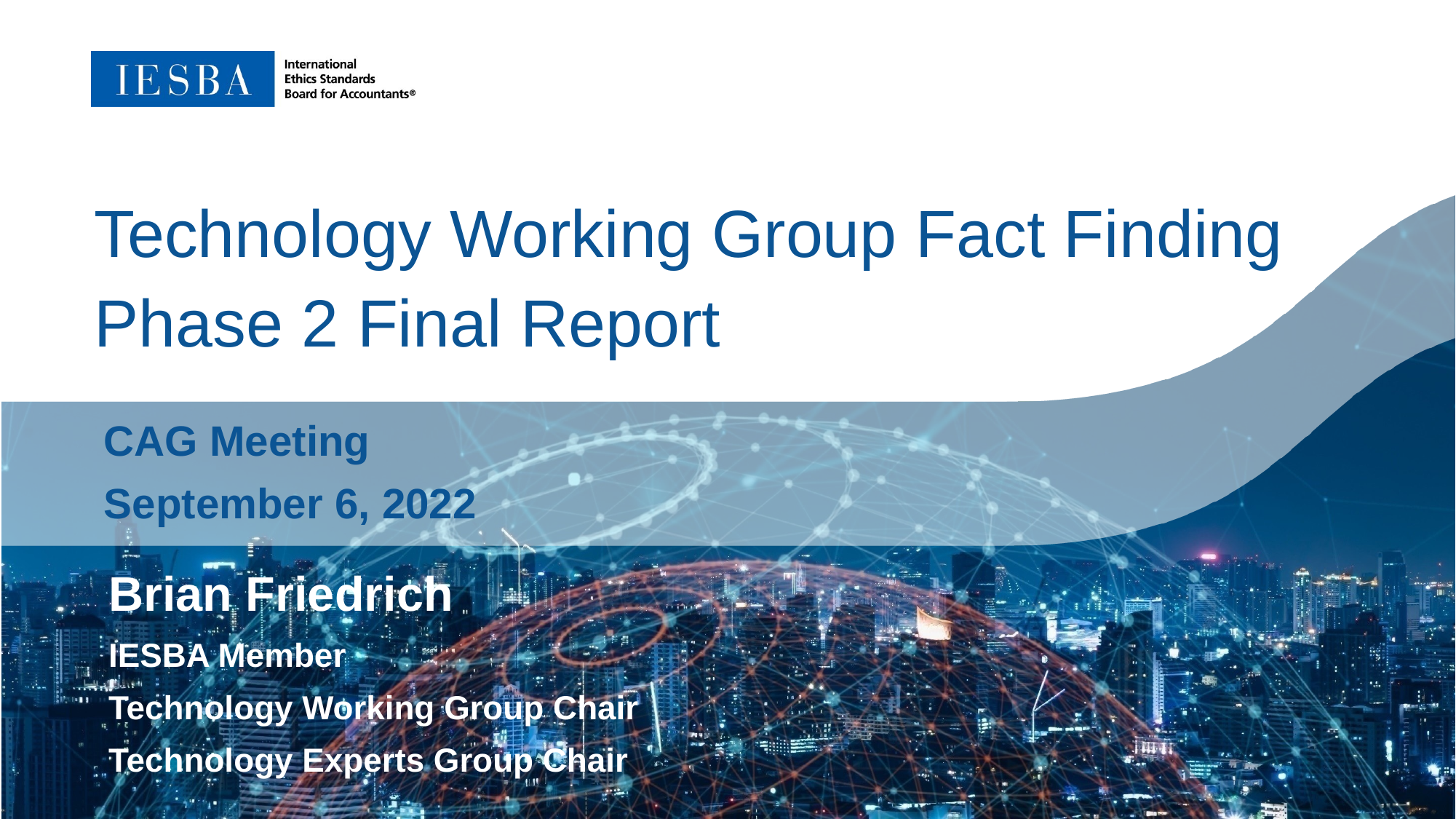

Technology Working Group Fact Finding
Phase 2 Final Report
CAG Meeting
September 6, 2022
Brian Friedrich
IESBA Member
Technology Working Group Chair
Technology Experts Group Chair